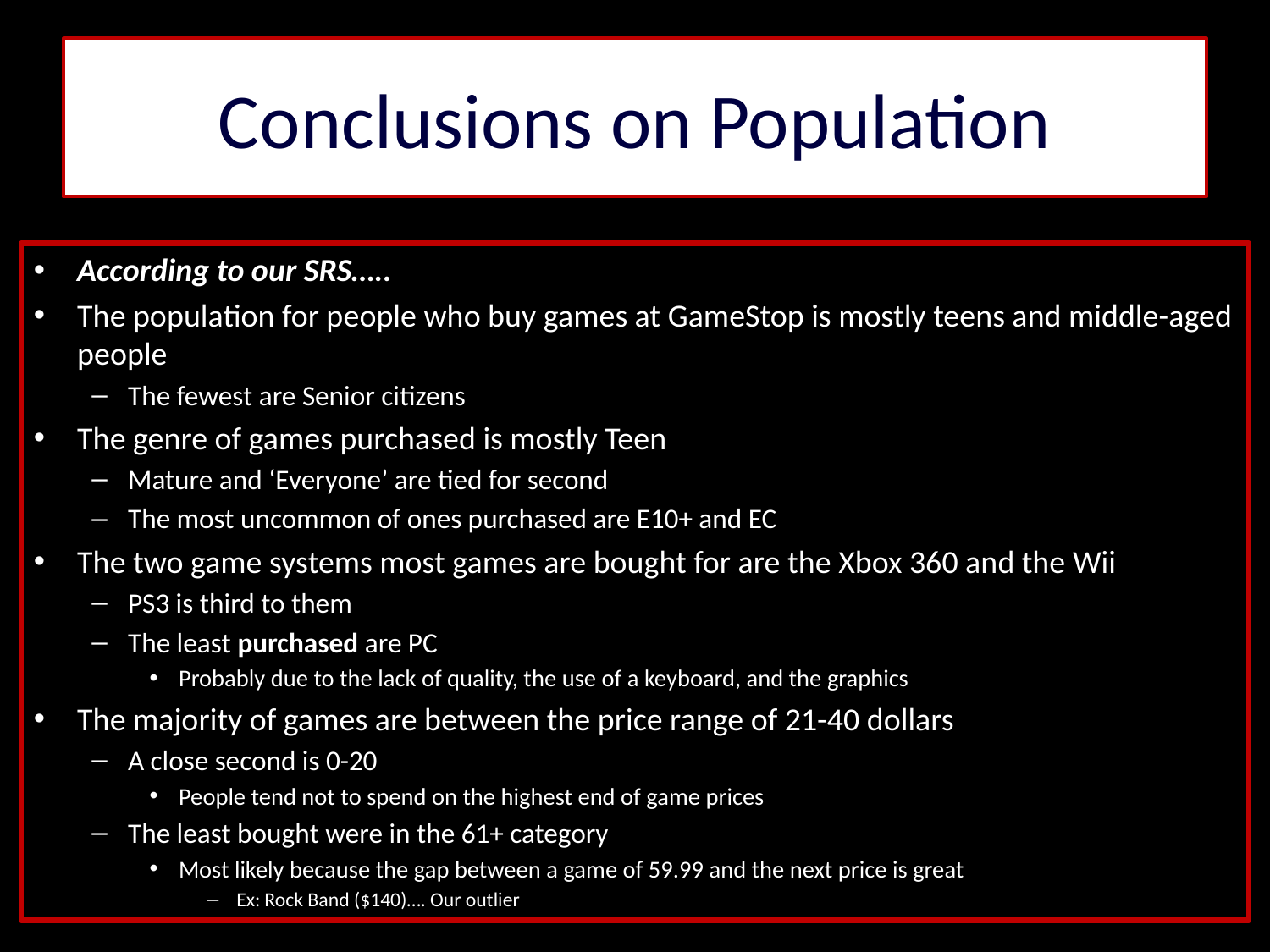

# Conclusions on Population
According to our SRS…..
The population for people who buy games at GameStop is mostly teens and middle-aged people
The fewest are Senior citizens
The genre of games purchased is mostly Teen
Mature and ‘Everyone’ are tied for second
The most uncommon of ones purchased are E10+ and EC
The two game systems most games are bought for are the Xbox 360 and the Wii
PS3 is third to them
The least purchased are PC
Probably due to the lack of quality, the use of a keyboard, and the graphics
The majority of games are between the price range of 21-40 dollars
A close second is 0-20
People tend not to spend on the highest end of game prices
The least bought were in the 61+ category
Most likely because the gap between a game of 59.99 and the next price is great
Ex: Rock Band ($140)…. Our outlier